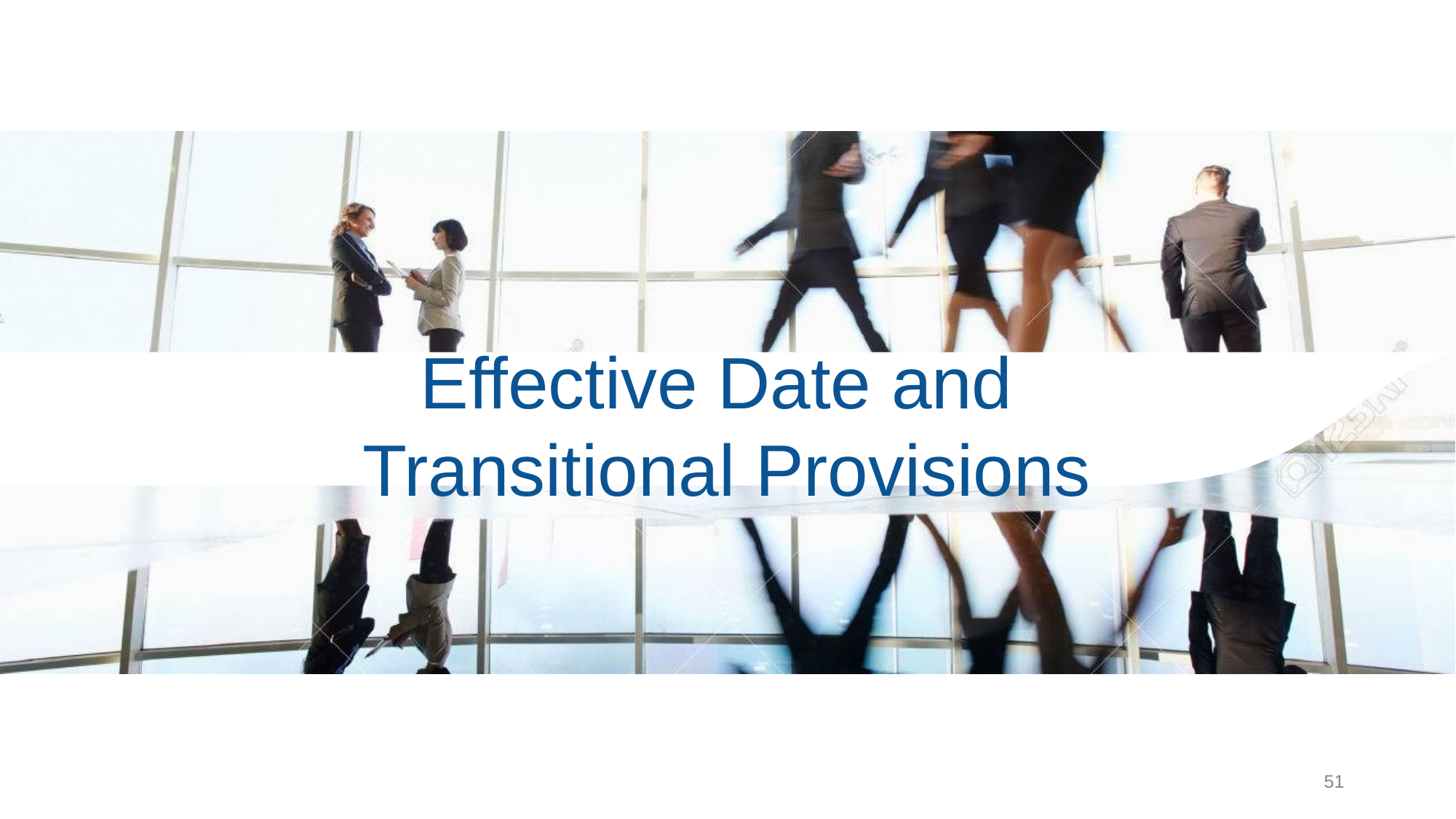

# Effective Date and Transitional Provisions
51